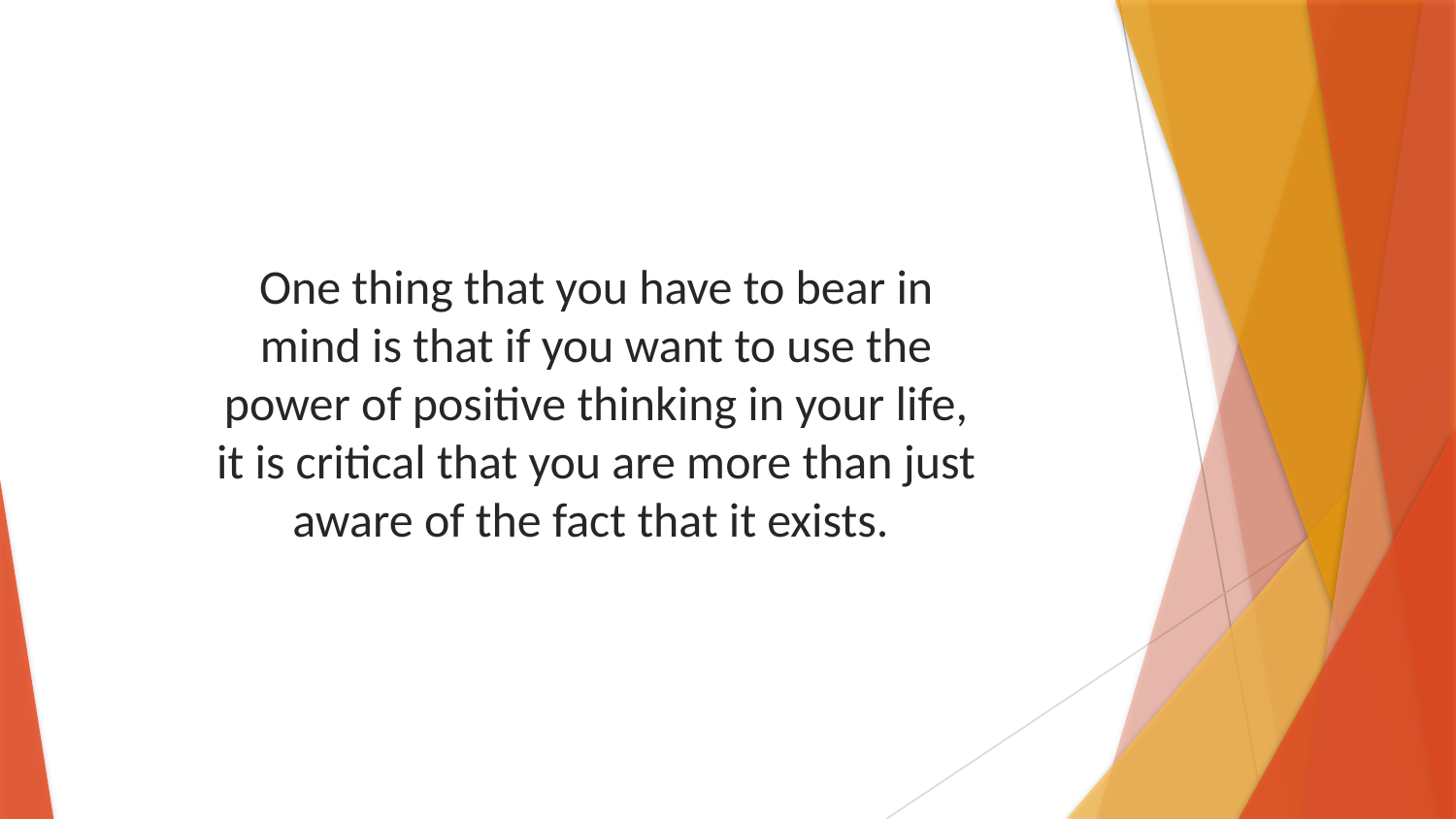

One thing that you have to bear in mind is that if you want to use the power of positive thinking in your life, it is critical that you are more than just aware of the fact that it exists.